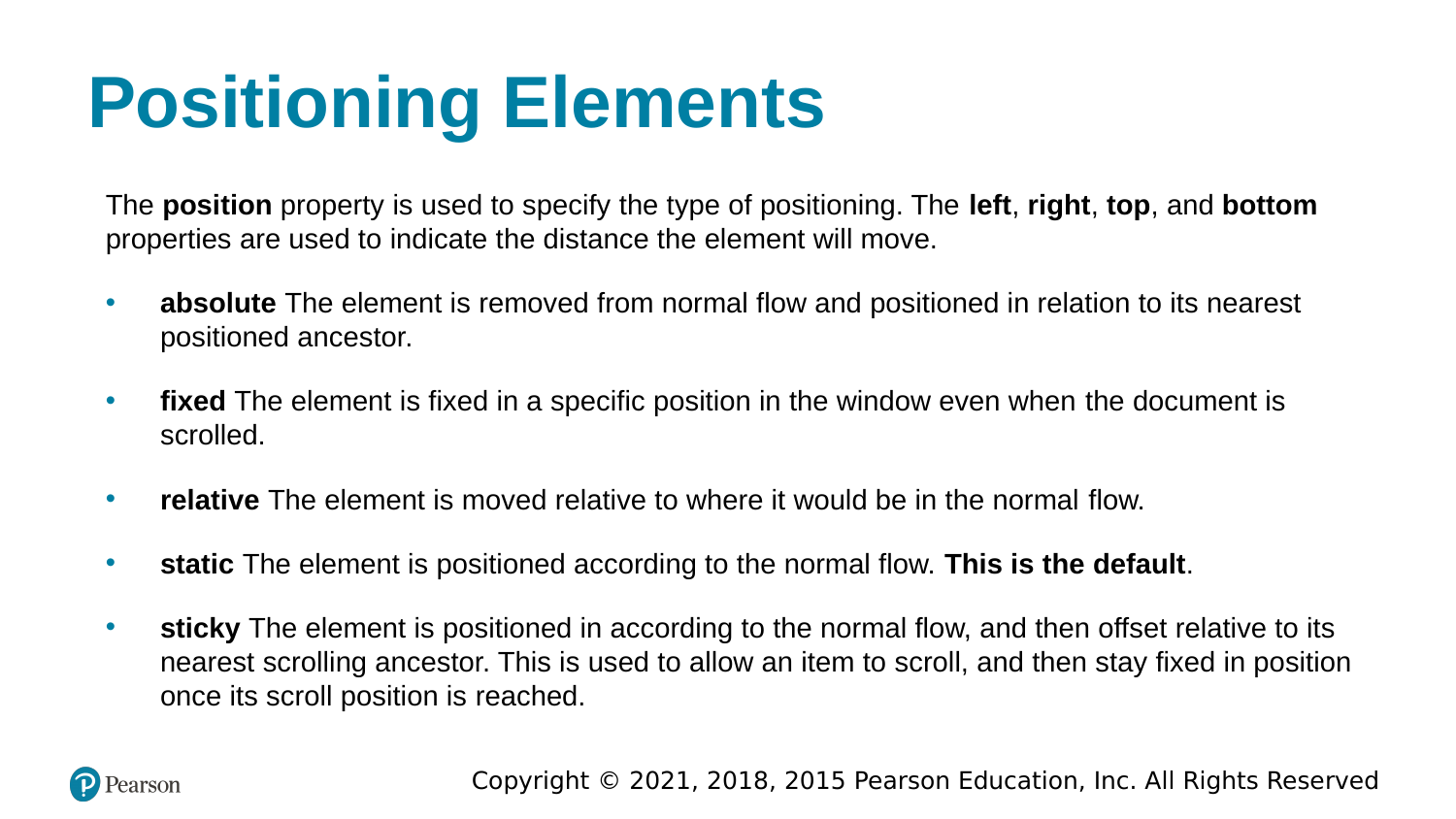

# Positioning Elements
The position property is used to specify the type of positioning. The left, right, top, and bottom properties are used to indicate the distance the element will move.
absolute The element is removed from normal flow and positioned in relation to its nearest positioned ancestor.
fixed The element is fixed in a specific position in the window even when the document is scrolled.
relative The element is moved relative to where it would be in the normal flow.
static The element is positioned according to the normal flow. This is the default.
sticky The element is positioned in according to the normal flow, and then offset relative to its nearest scrolling ancestor. This is used to allow an item to scroll, and then stay fixed in position once its scroll position is reached.